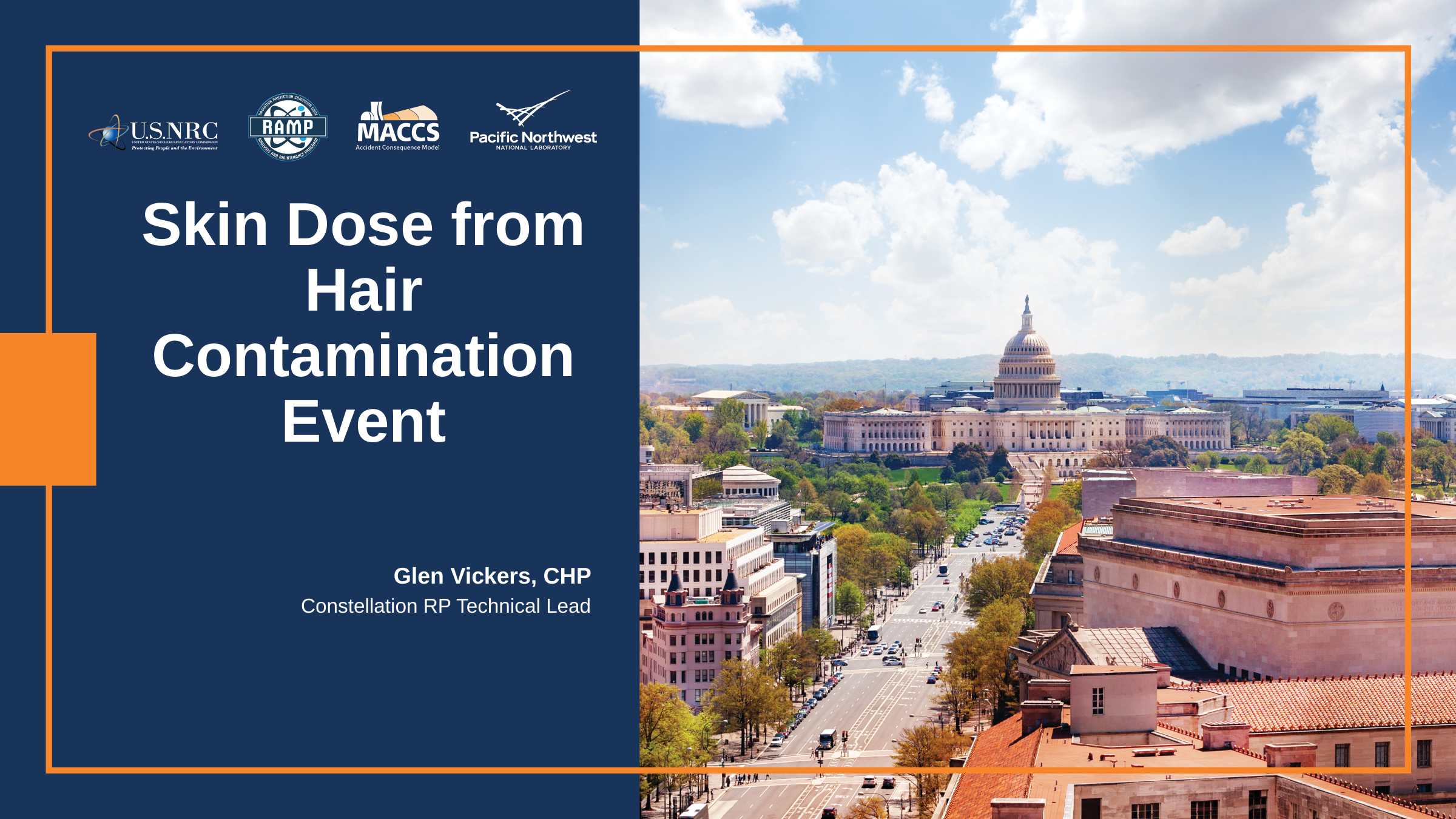

# Skin Dose from Hair Contamination Event
Glen Vickers, CHP
Constellation RP Technical Lead